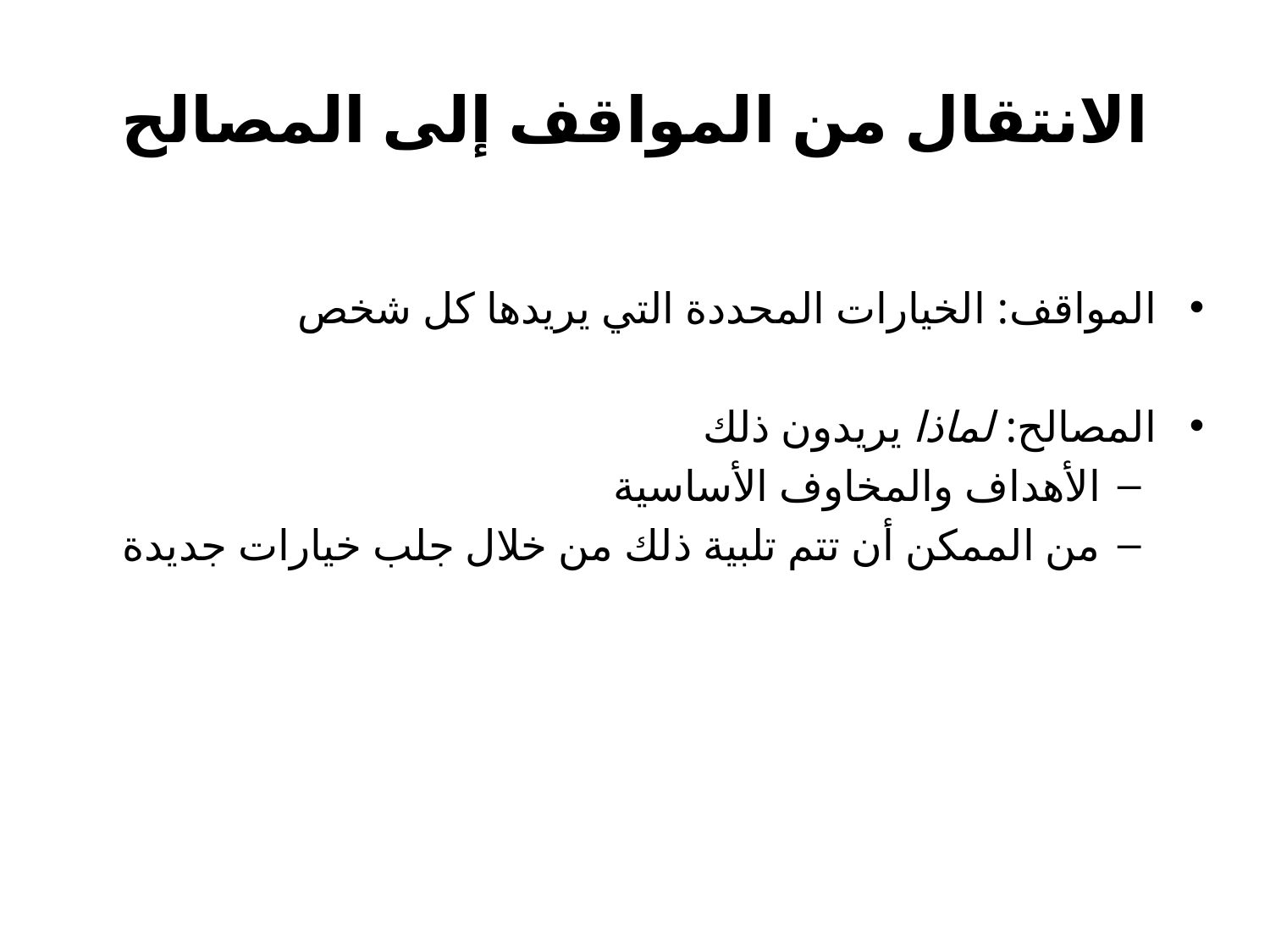

# الانتقال من المواقف إلى المصالح
المواقف: الخيارات المحددة التي يريدها كل شخص

المصالح: لماذا يريدون ذلك
الأهداف والمخاوف الأساسية
من الممكن أن تتم تلبية ذلك من خلال جلب خيارات جديدة